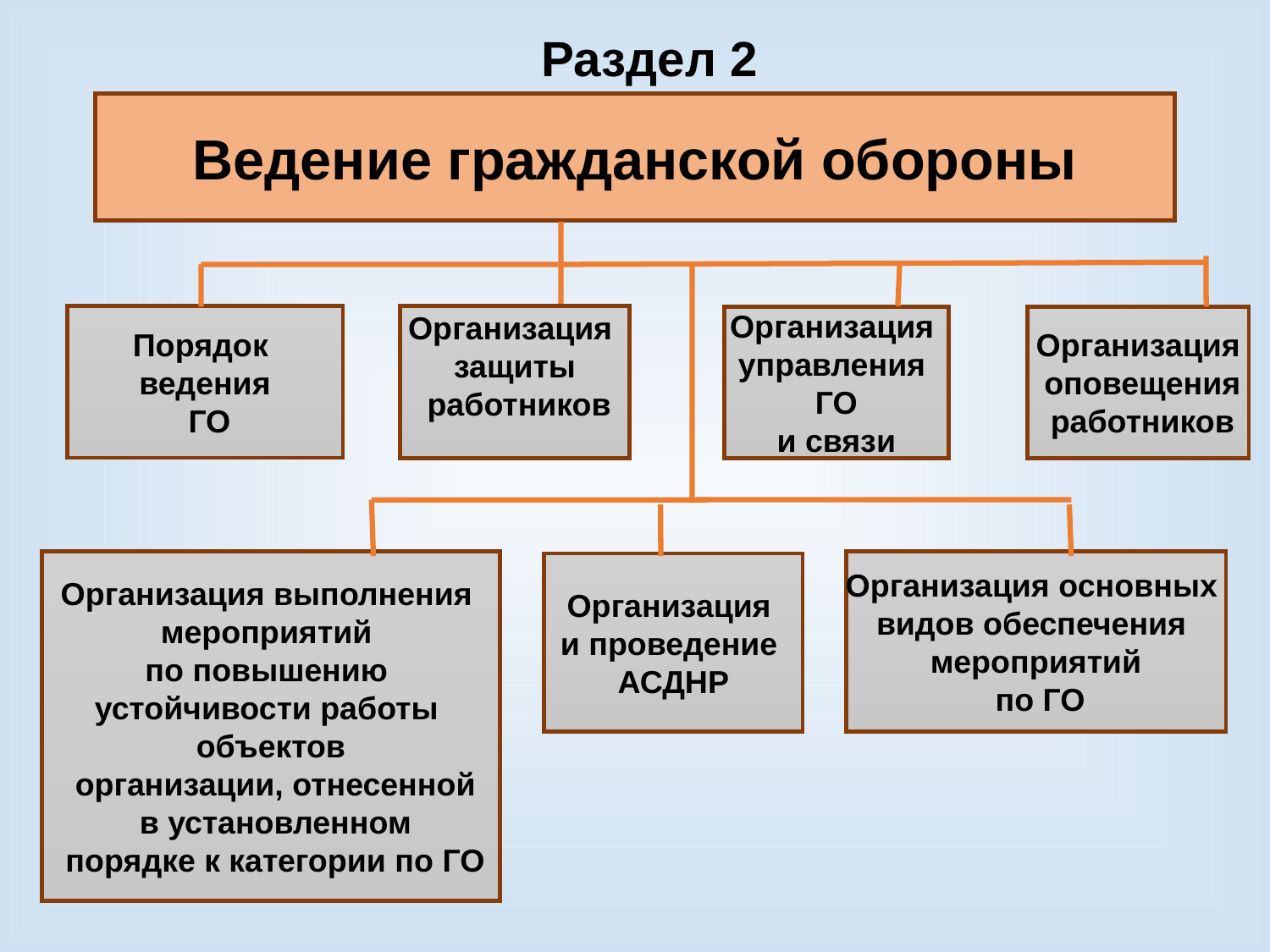

Раздел 2
Ведение гражданской обороны

Порядок
ведения
 ГО

Организация
защиты
 работников

Организация
управления
ГО
и связи
Организация
 оповещения
 работников

Организация основных
видов обеспечения
мероприятий
 по ГО
Организация выполнения
мероприятий
по повышению
устойчивости работы
объектов
 организации, отнесенной
 в установленном
 порядке к категории по ГО
Организация
и проведение
АСДНР